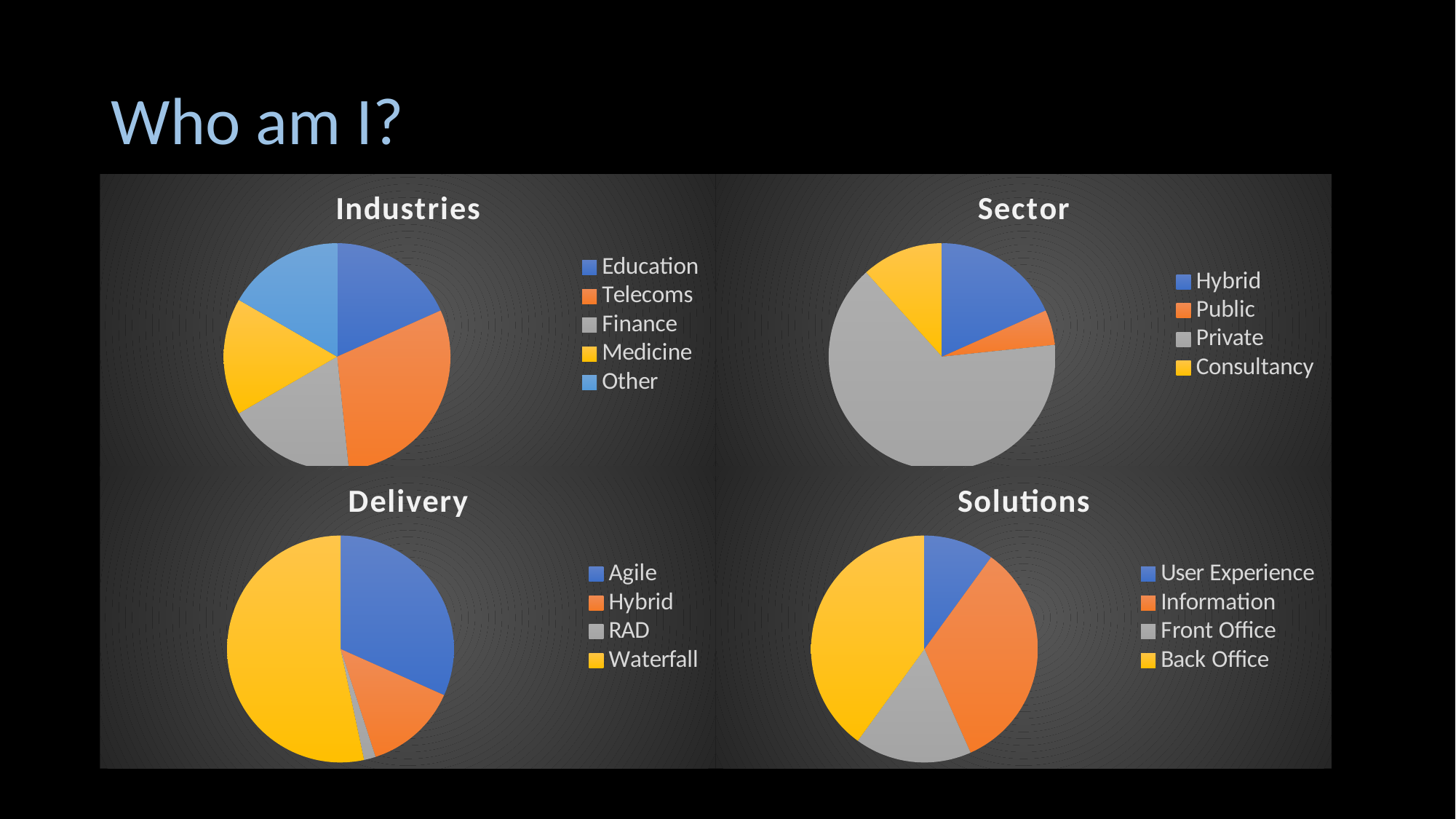

# Who am I?

### Chart:

| Category | Industries |
|---|---|
| Education | 5.5 |
| Telecoms | 9.0 |
| Finance | 5.5 |
| Medicine | 5.0 |
| Other | 5.0 |

### Chart:

| Category | Sector |
|---|---|
| Hybrid | 5.5 |
| Public | 1.5 |
| Private | 19.5 |
| Consultancy | 3.5 |

### Chart:

| Category | Delivery |
|---|---|
| Agile | 9.5 |
| Hybrid | 4.0 |
| RAD | 0.5 |
| Waterfall | 16.0 |

### Chart:

| Category | Solutions |
|---|---|
| User Experience | 3.0 |
| Information | 10.0 |
| Front Office | 5.0 |
| Back Office | 12.0 |